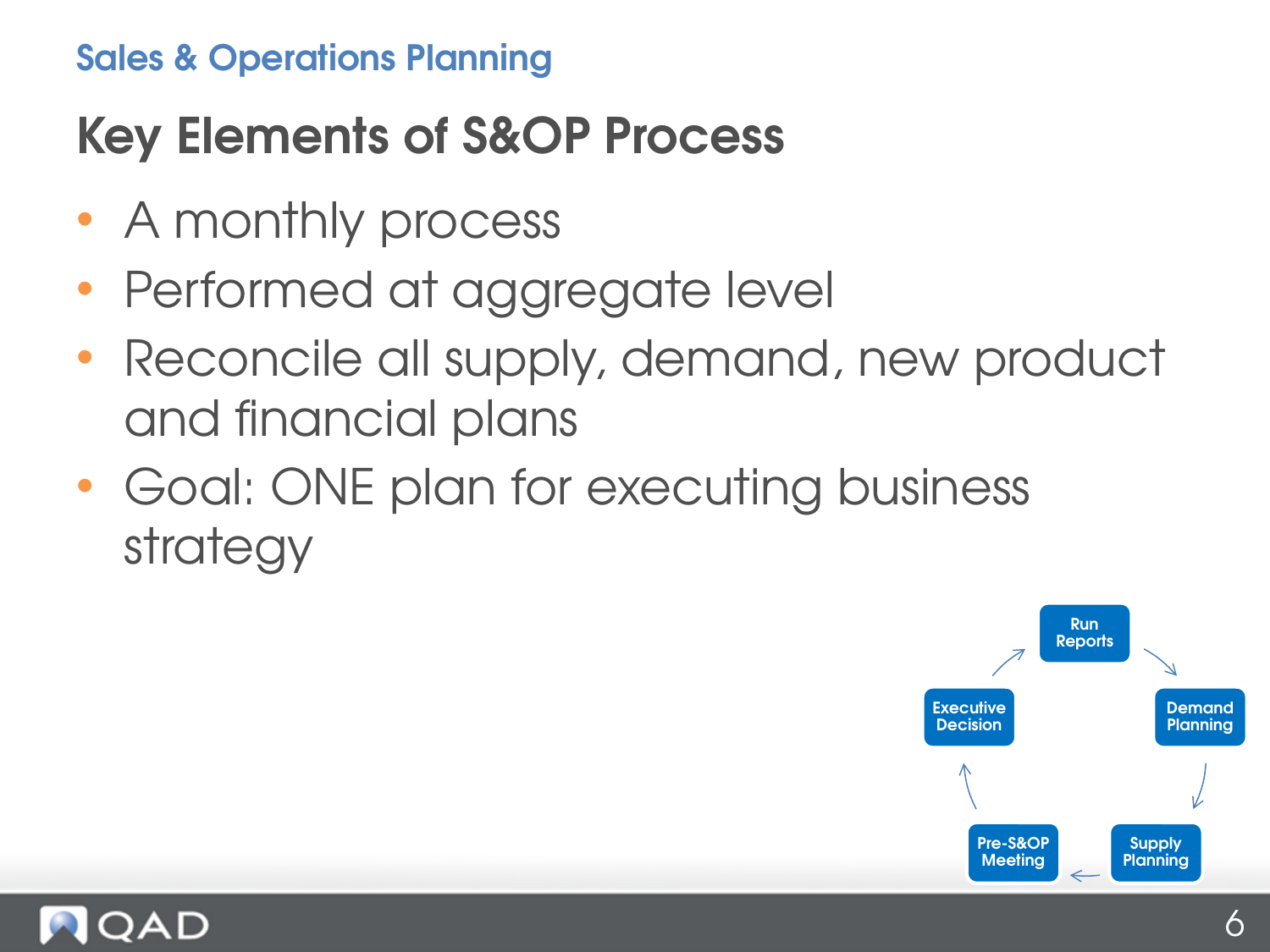

Sales & Operations Planning
# Key Elements of S&OP Process
A monthly process
Performed at aggregate level
Reconcile all supply, demand, new product and financial plans
Goal: ONE plan for executing business strategy
Run Reports
Demand Planning
Supply Planning
Pre-S&OP Meeting
Executive Decision
6